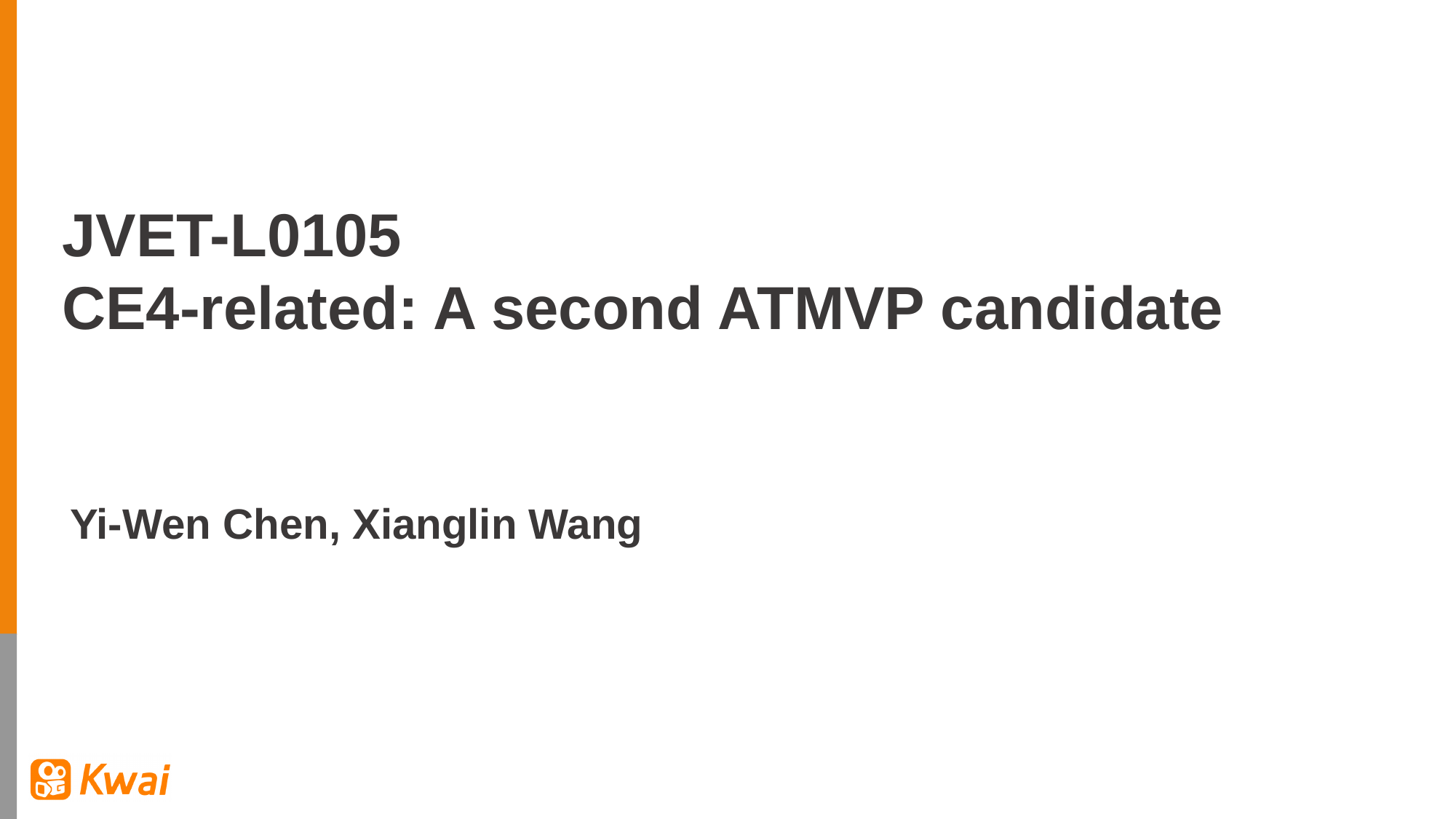

JVET-L0105
CE4-related: A second ATMVP candidate
Yi-Wen Chen, Xianglin Wang